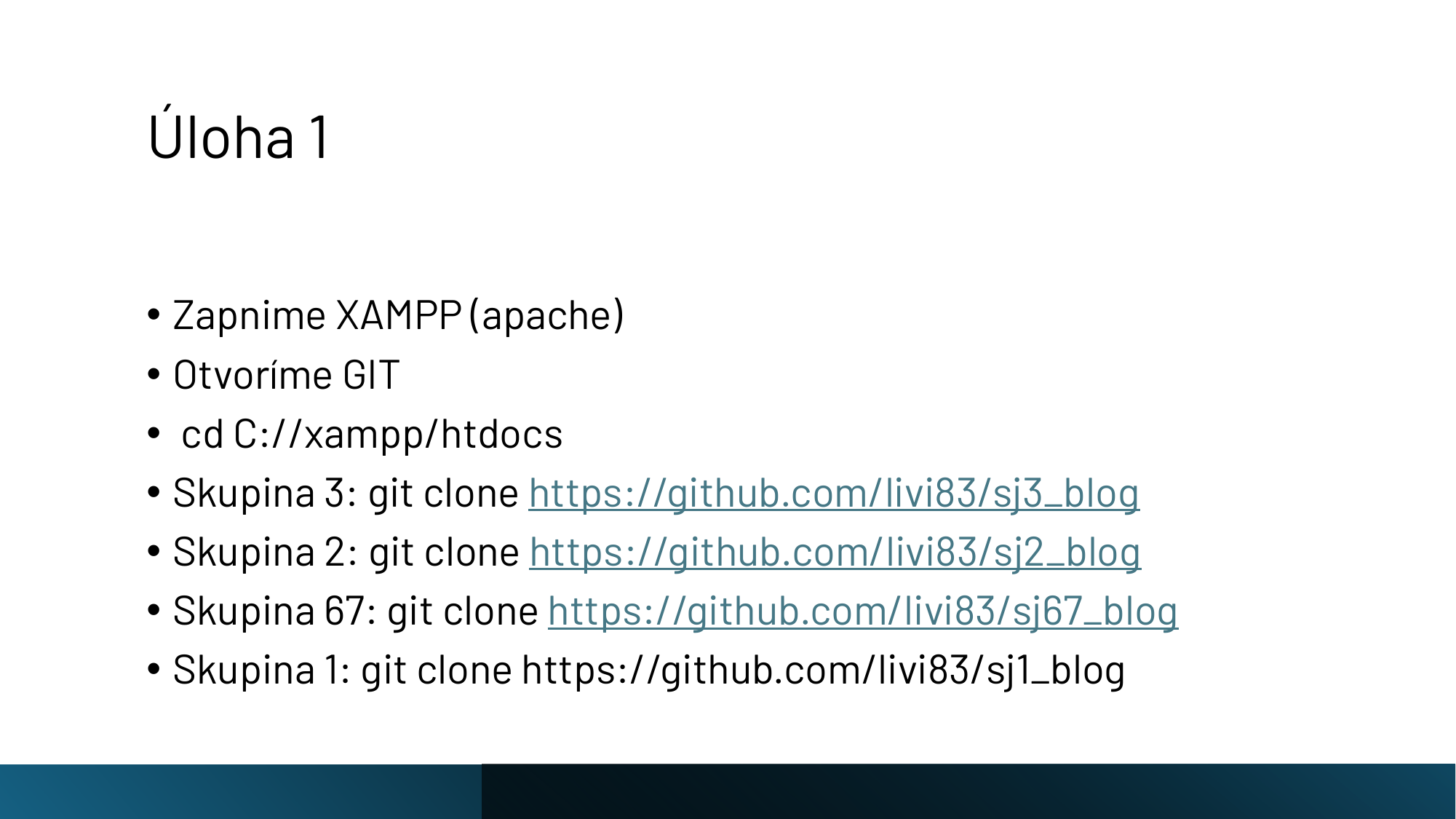

# Úloha 1
Zapnime XAMPP (apache)
Otvoríme GIT
 cd C://xampp/htdocs
Skupina 3: git clone https://github.com/livi83/sj3_blog
Skupina 2: git clone https://github.com/livi83/sj2_blog
Skupina 67: git clone https://github.com/livi83/sj67_blog
Skupina 1: git clone https://github.com/livi83/sj1_blog